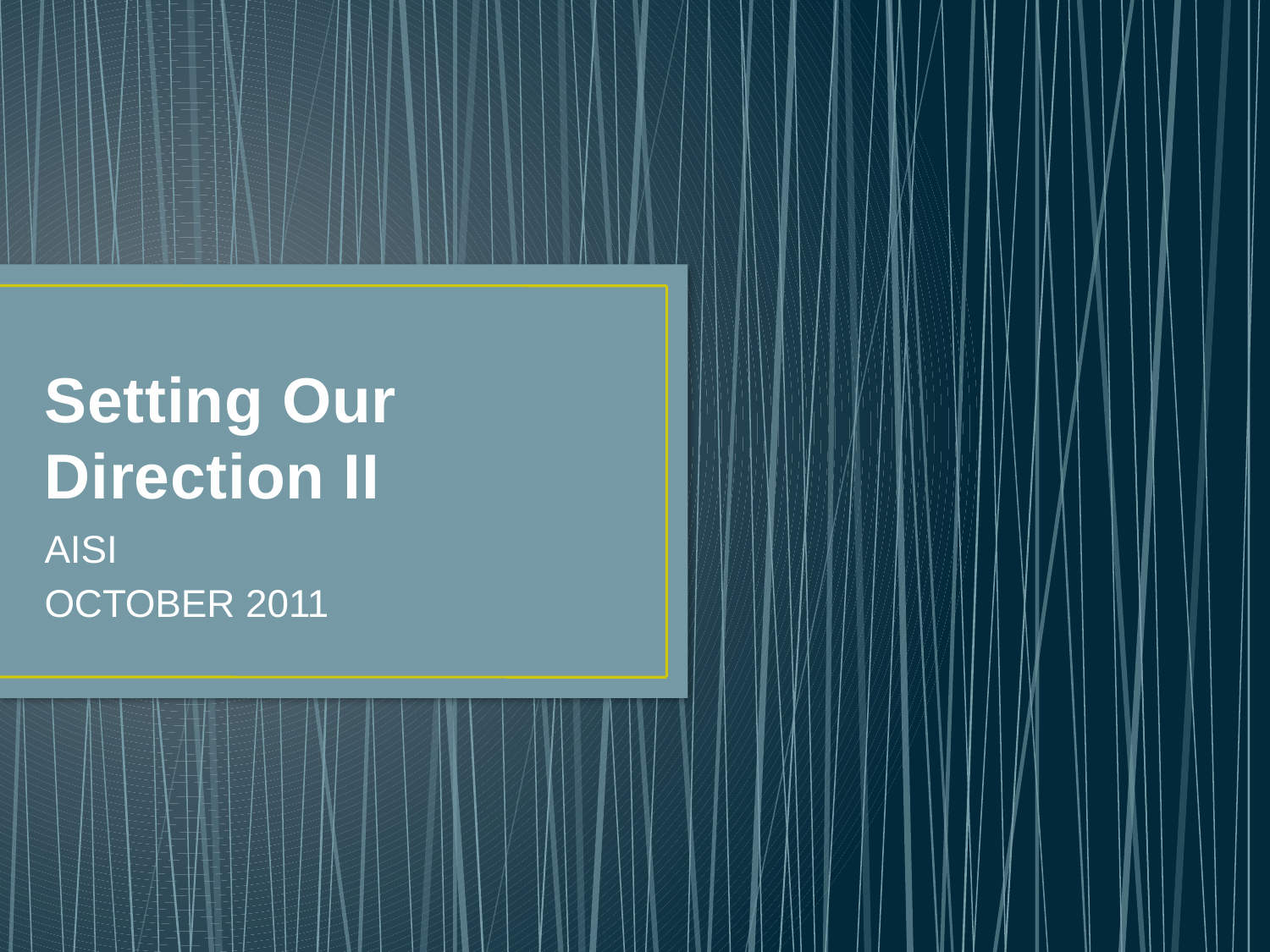

# Setting Our Direction II
AISI
OCTOBER 2011